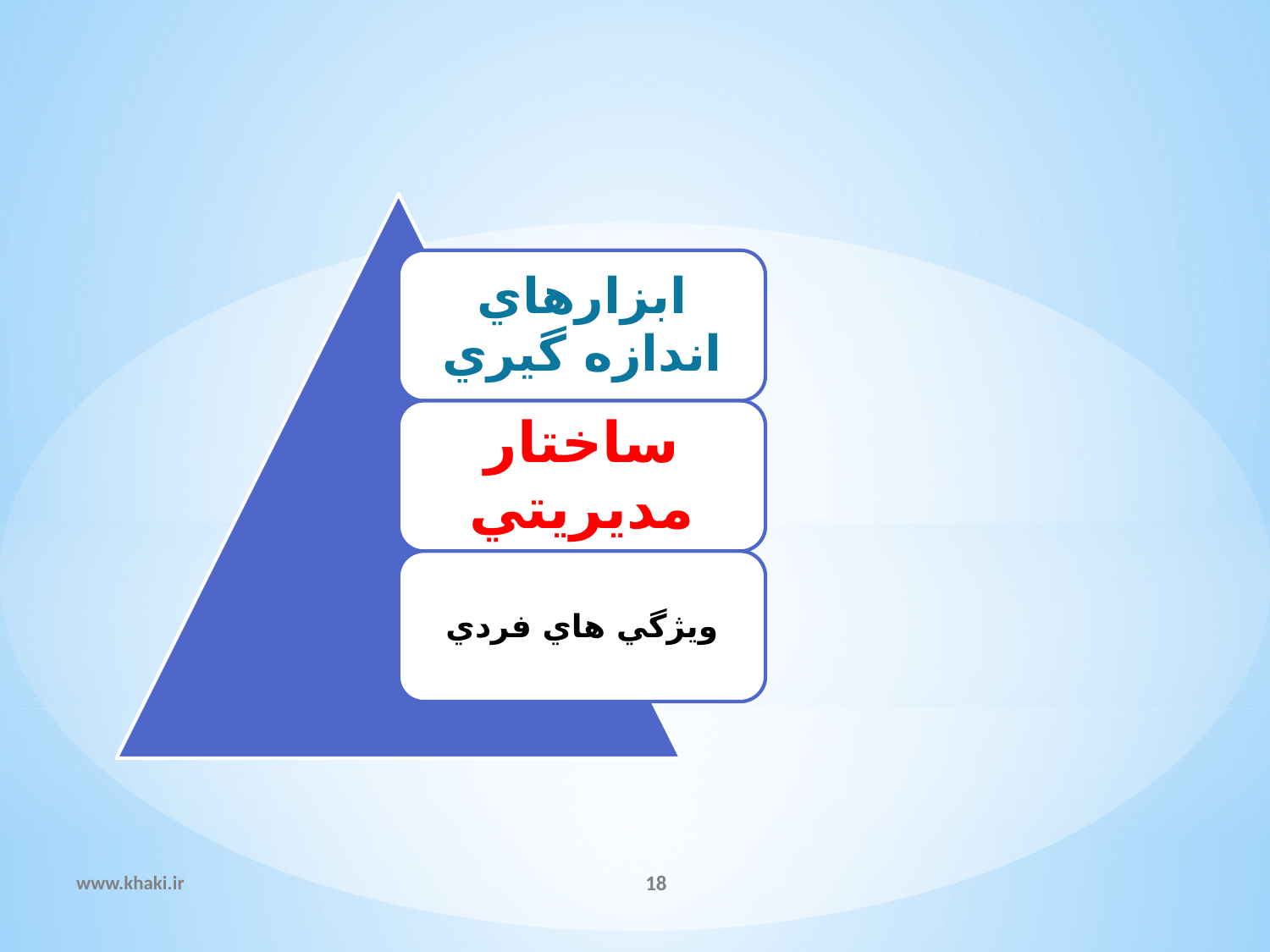

#
ابزارهاي اندازه گيري
ساختار مديريتي
ويژگي هاي فردي
www.khaki.ir
18